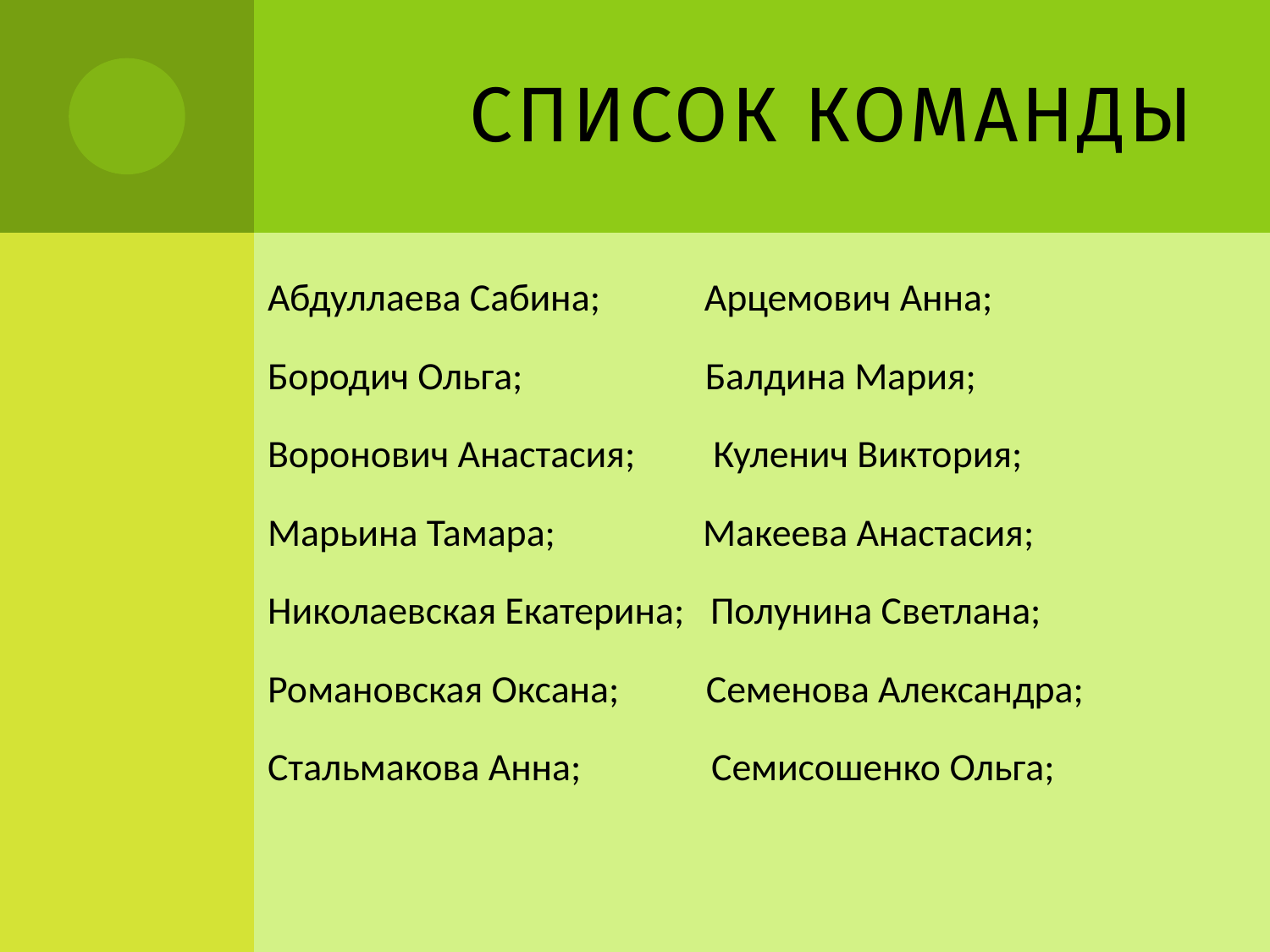

# Список команды
Абдуллаева Сабина;            Арцемович Анна;
Бородич Ольга;                     Балдина Мария;
Воронович Анастасия;         Куленич Виктория;
Марьина Тамара;                 Макеева Анастасия;
Николаевская Екатерина;   Полунина Светлана;
Романовская Оксана;          Семенова Александра;
Стальмакова Анна;               Семисошенко Ольга;